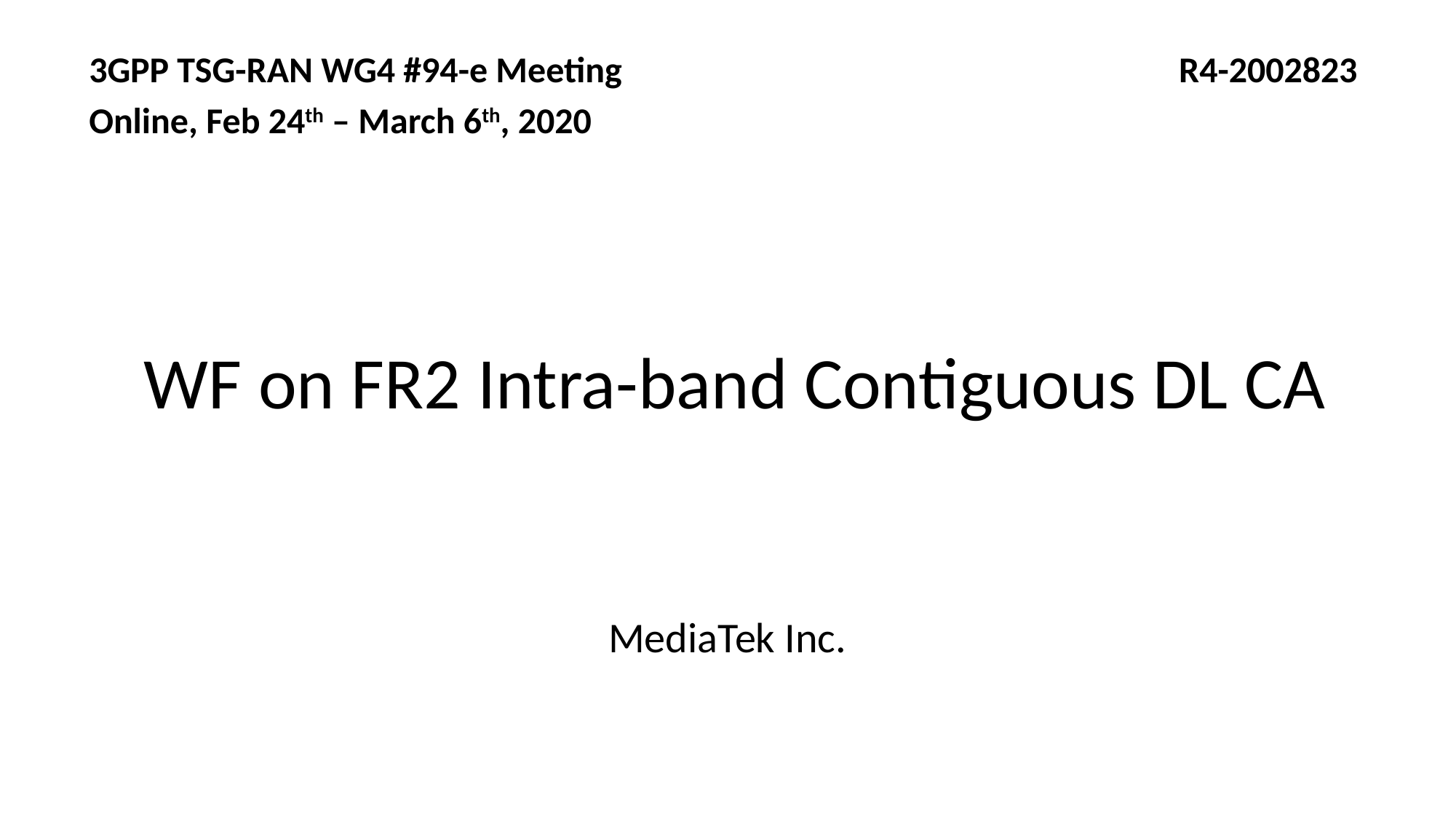

3GPP TSG-RAN WG4 #94-e Meeting                                                                    R4-2002823
Online, Feb 24th – March 6th, 2020
# WF on FR2 Intra-band Contiguous DL CA
MediaTek Inc.